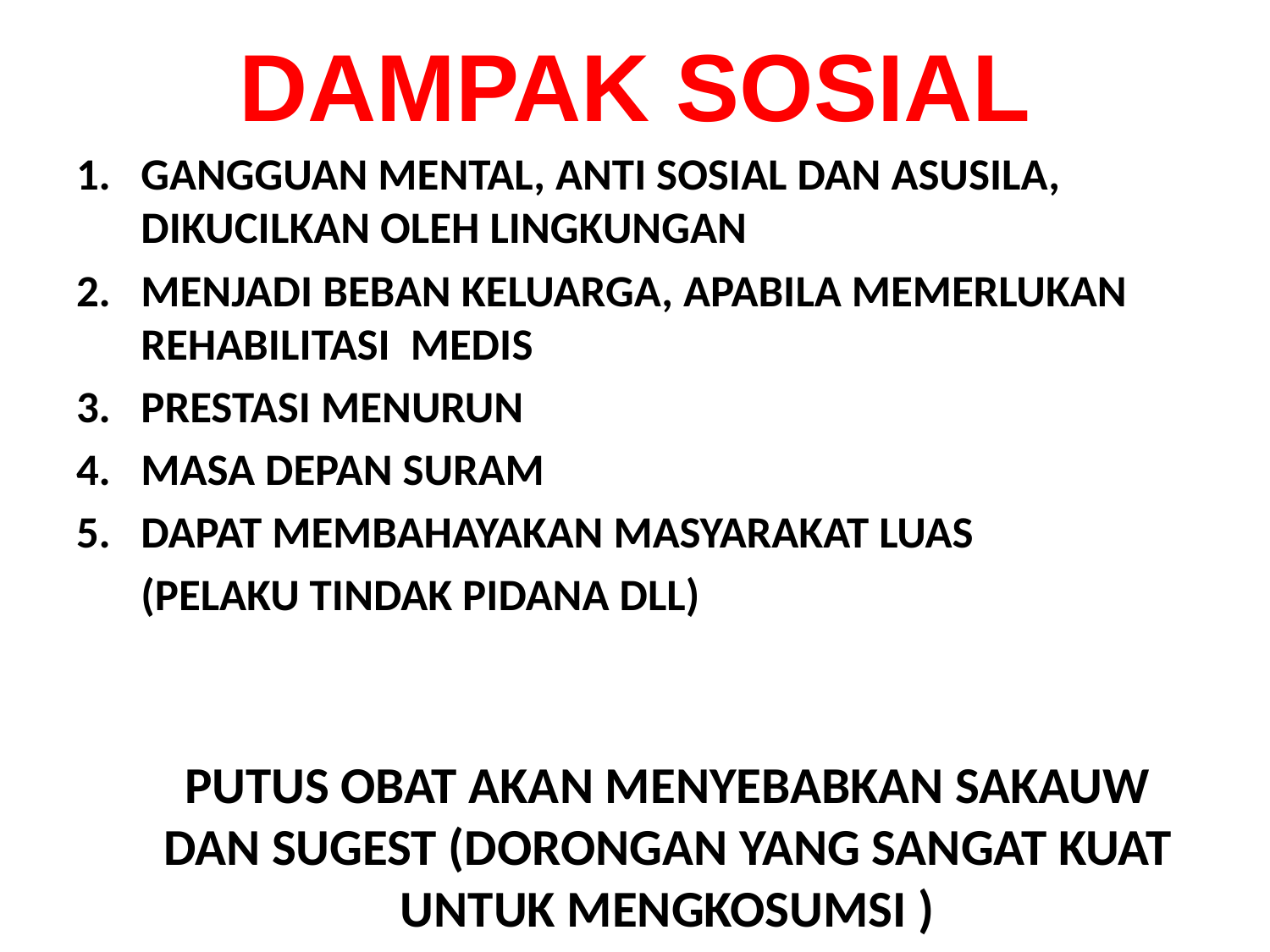

# DAMPAK SOSIAL
GANGGUAN MENTAL, ANTI SOSIAL DAN ASUSILA, DIKUCILKAN OLEH LINGKUNGAN
MENJADI BEBAN KELUARGA, APABILA MEMERLUKAN REHABILITASI  MEDIS
PRESTASI MENURUN
MASA DEPAN SURAM
DAPAT MEMBAHAYAKAN MASYARAKAT LUAS
	(PELAKU TINDAK PIDANA DLL)

	PUTUS OBAT AKAN MENYEBABKAN SAKAUW DAN SUGEST (DORONGAN YANG SANGAT KUAT UNTUK MENGKOSUMSI )